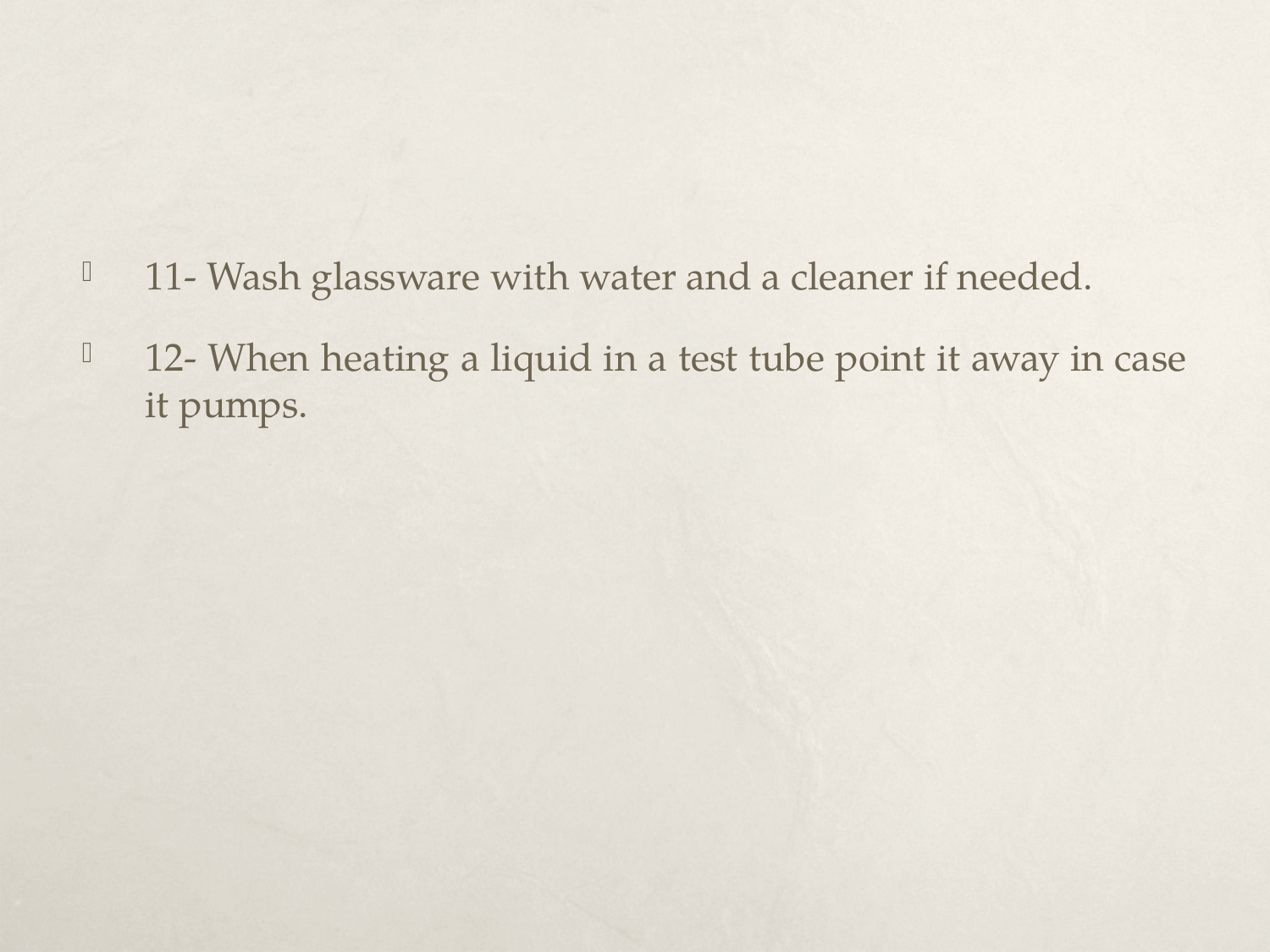

#
11- Wash glassware with water and a cleaner if needed.
12- When heating a liquid in a test tube point it away in case it pumps.